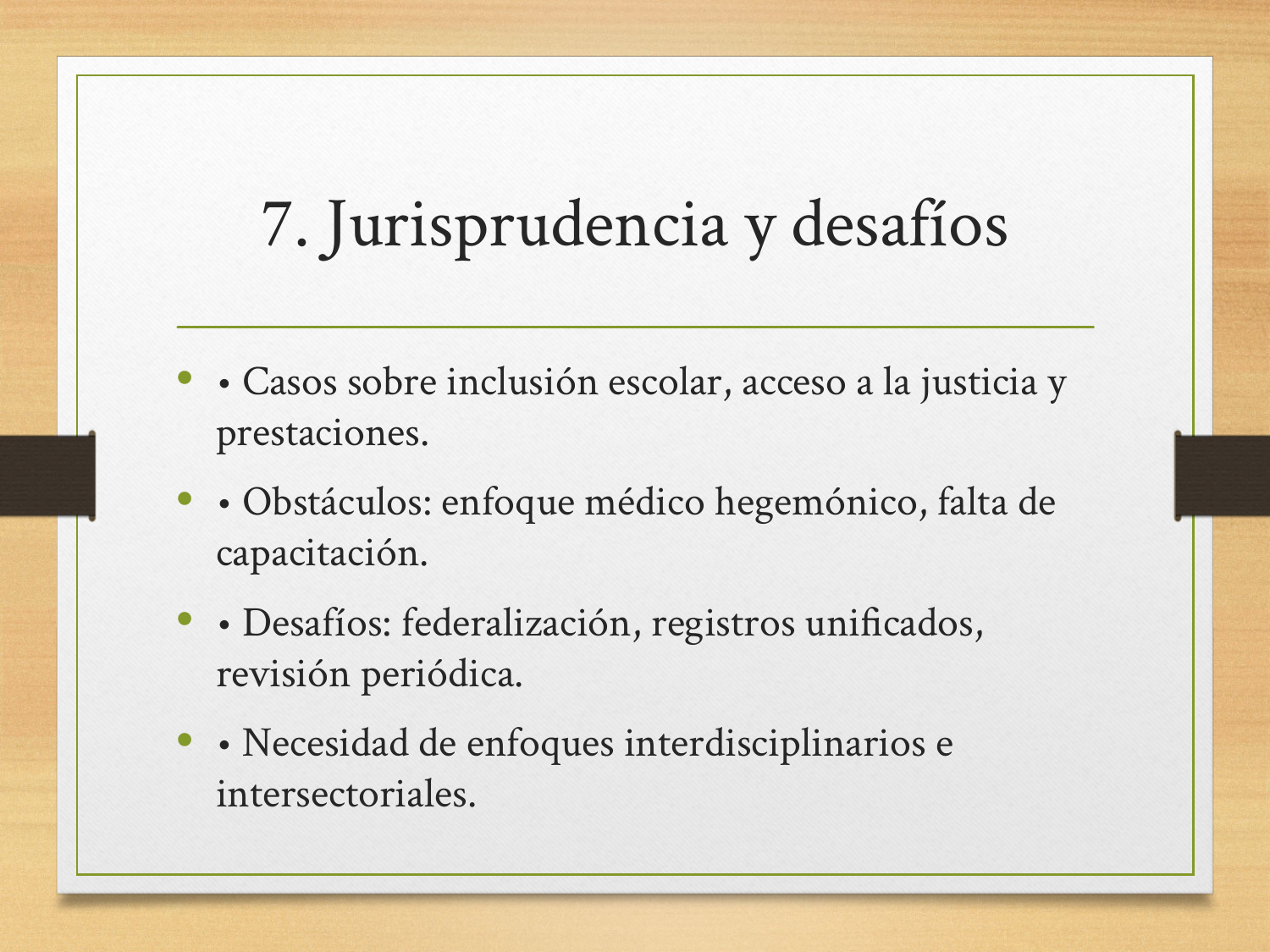

# 7. Jurisprudencia y desafíos
• Casos sobre inclusión escolar, acceso a la justicia y prestaciones.
• Obstáculos: enfoque médico hegemónico, falta de capacitación.
• Desafíos: federalización, registros unificados, revisión periódica.
• Necesidad de enfoques interdisciplinarios e intersectoriales.